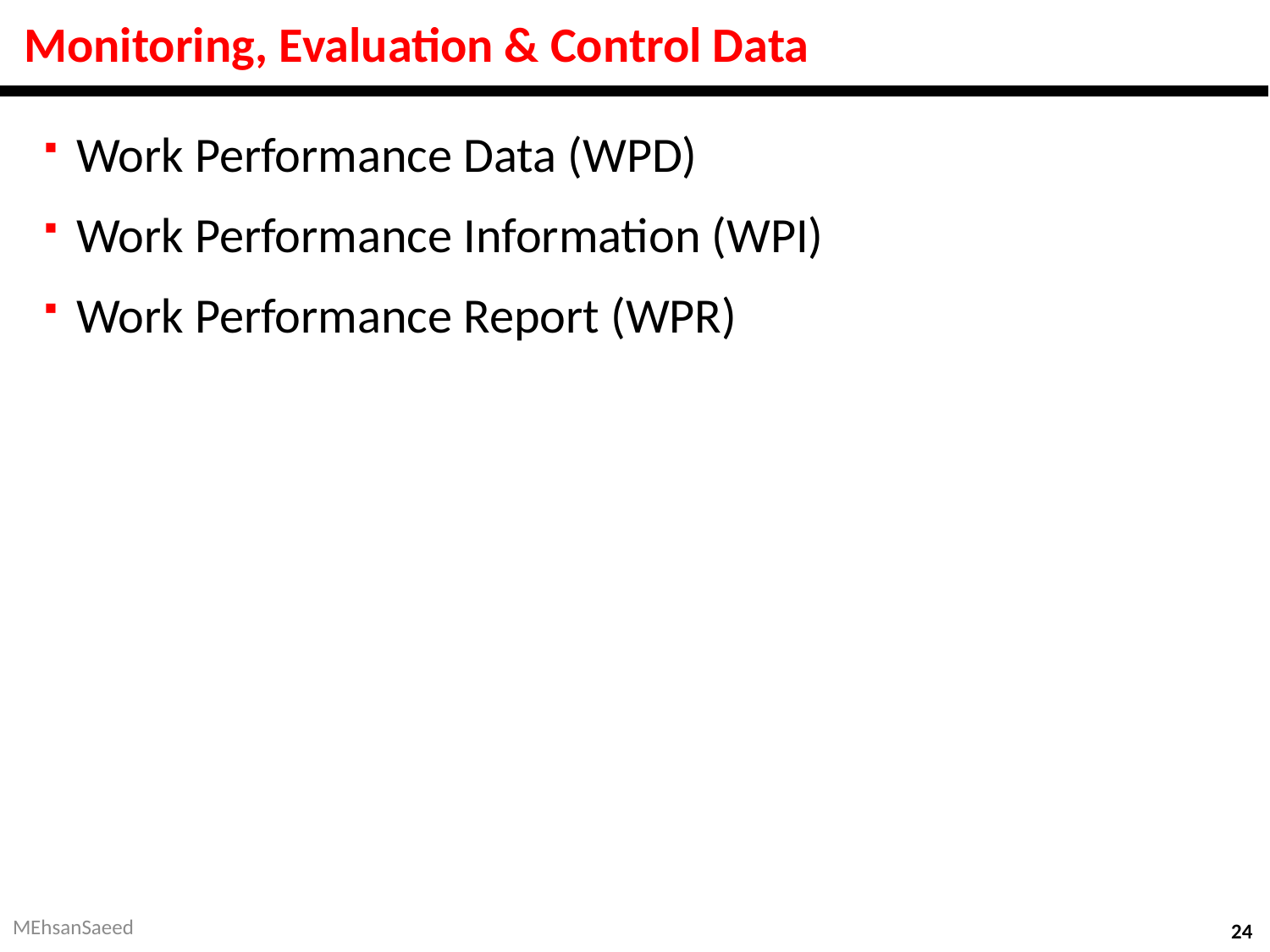

# Monitoring, Evaluation & Control Data
Work Performance Data (WPD)
Work Performance Information (WPI)
Work Performance Report (WPR)
MEhsanSaeed
24